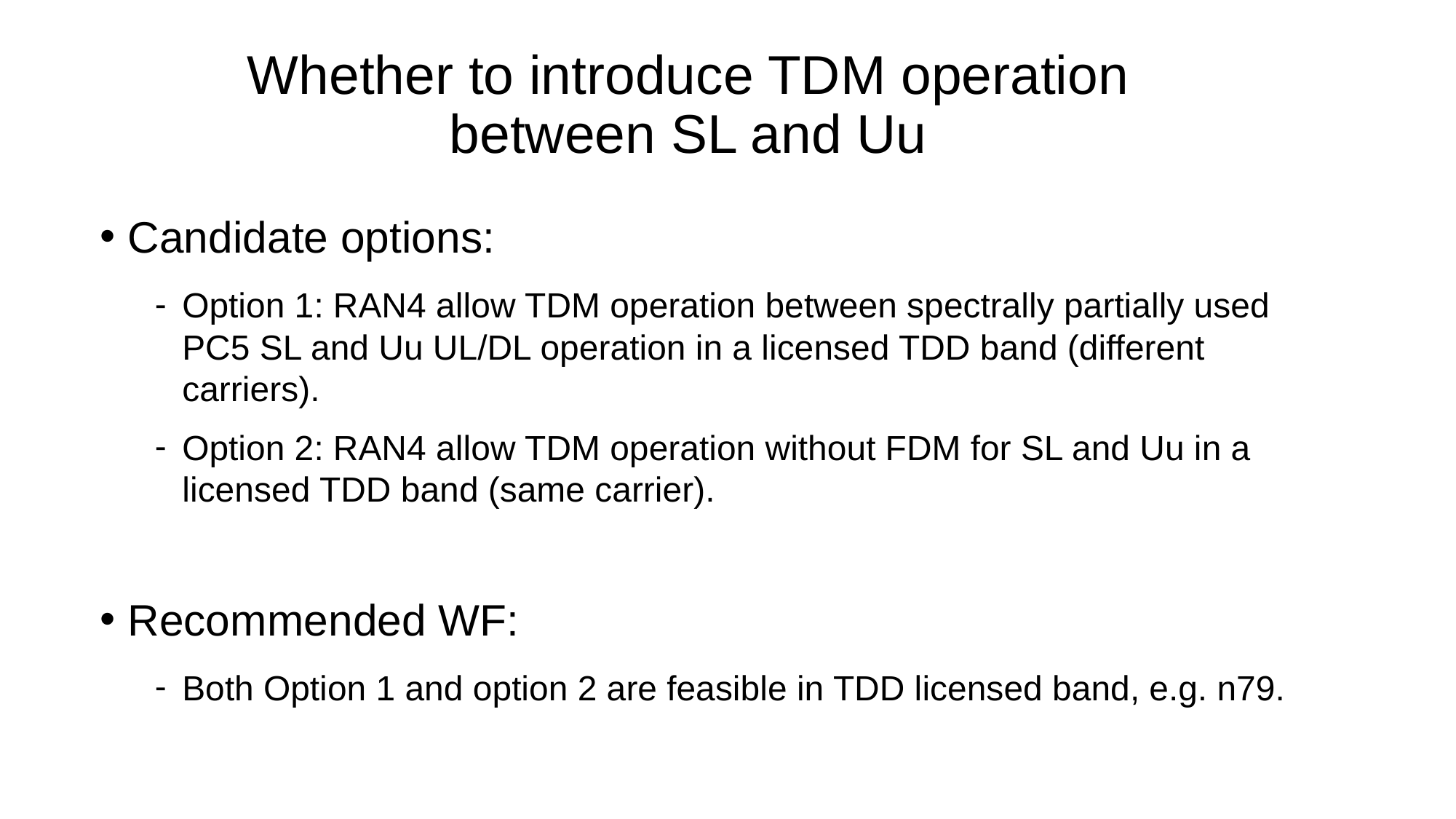

# Whether to introduce TDM operation between SL and Uu
Candidate options:
Option 1: RAN4 allow TDM operation between spectrally partially used PC5 SL and Uu UL/DL operation in a licensed TDD band (different carriers).
Option 2: RAN4 allow TDM operation without FDM for SL and Uu in a licensed TDD band (same carrier).

Recommended WF:
Both Option 1 and option 2 are feasible in TDD licensed band, e.g. n79.